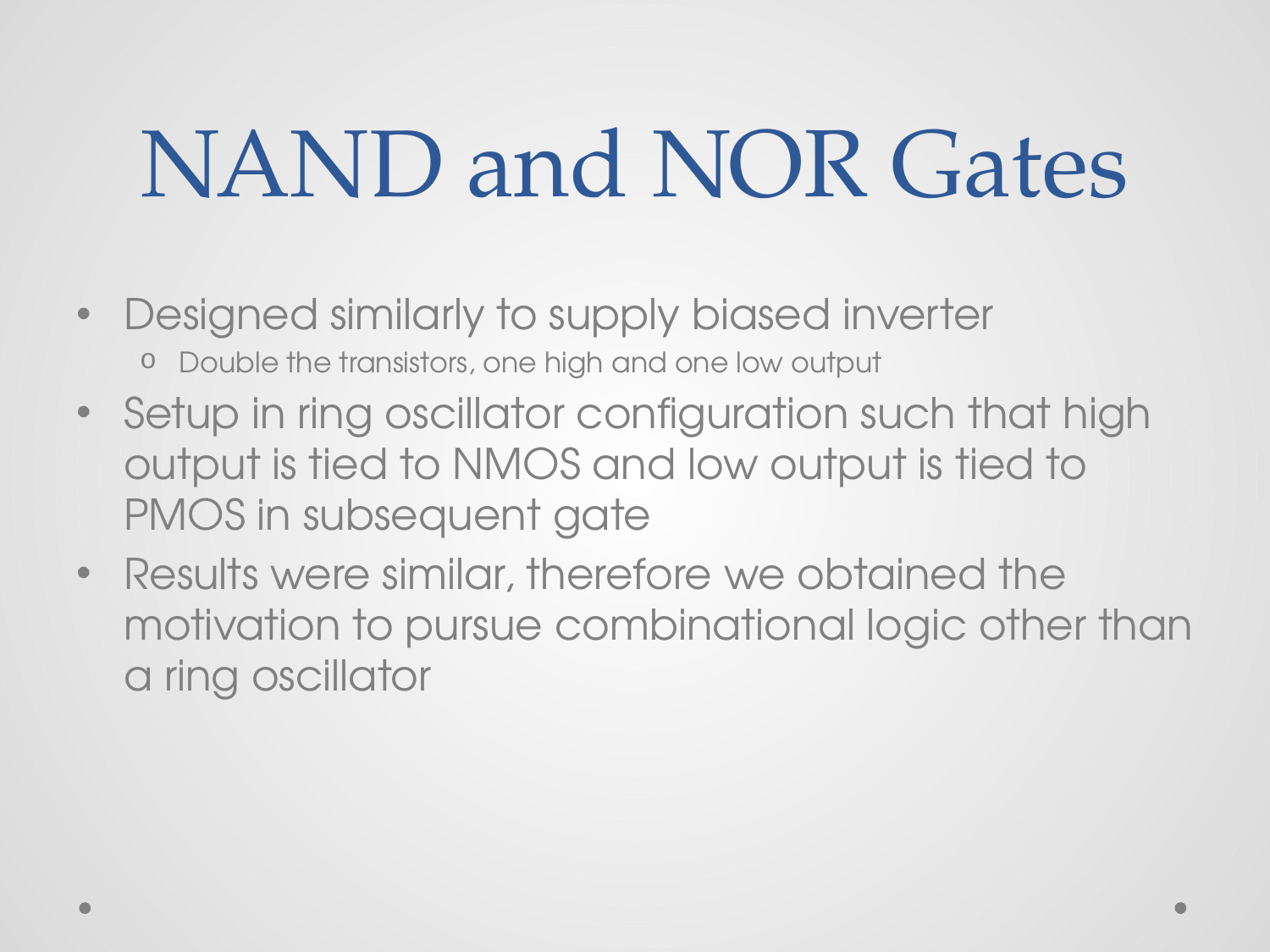

# NAND and NOR Gates

Designed similarly to supply biased inverter
Double the transistors, one high and one low output
Setup in ring oscillator configuration such that high output is tied to NMOS and low output is tied to PMOS in subsequent gate
Results were similar, therefore we obtained the motivation to pursue combinational logic other than a ring oscillator